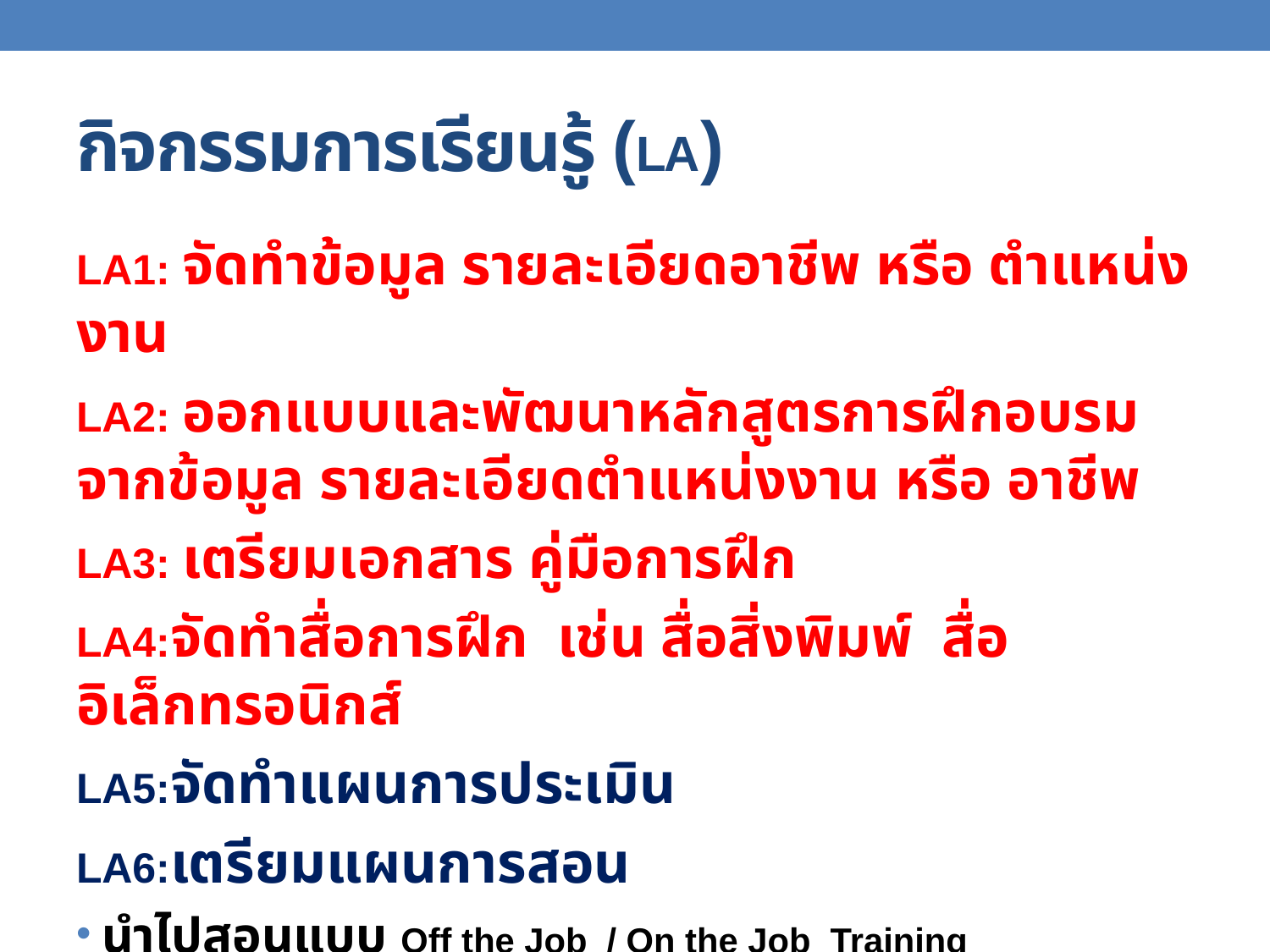

# กิจกรรมการเรียนรู้ (LA)
LA1: จัดทำข้อมูล รายละเอียดอาชีพ หรือ ตำแหน่งงาน
LA2: ออกแบบและพัฒนาหลักสูตรการฝึกอบรมจากข้อมูล รายละเอียดตำแหน่งงาน หรือ อาชีพ
LA3: เตรียมเอกสาร คู่มือการฝึก
LA4:จัดทำสื่อการฝึก  เช่น สื่อสิ่งพิมพ์  สื่ออิเล็กทรอนิกส์
LA5:จัดทำแผนการประเมิน
LA6:เตรียมแผนการสอน
นำไปสอนแบบ Off the Job  / On the Job  Training
ประเมินผลระบบการฝึก